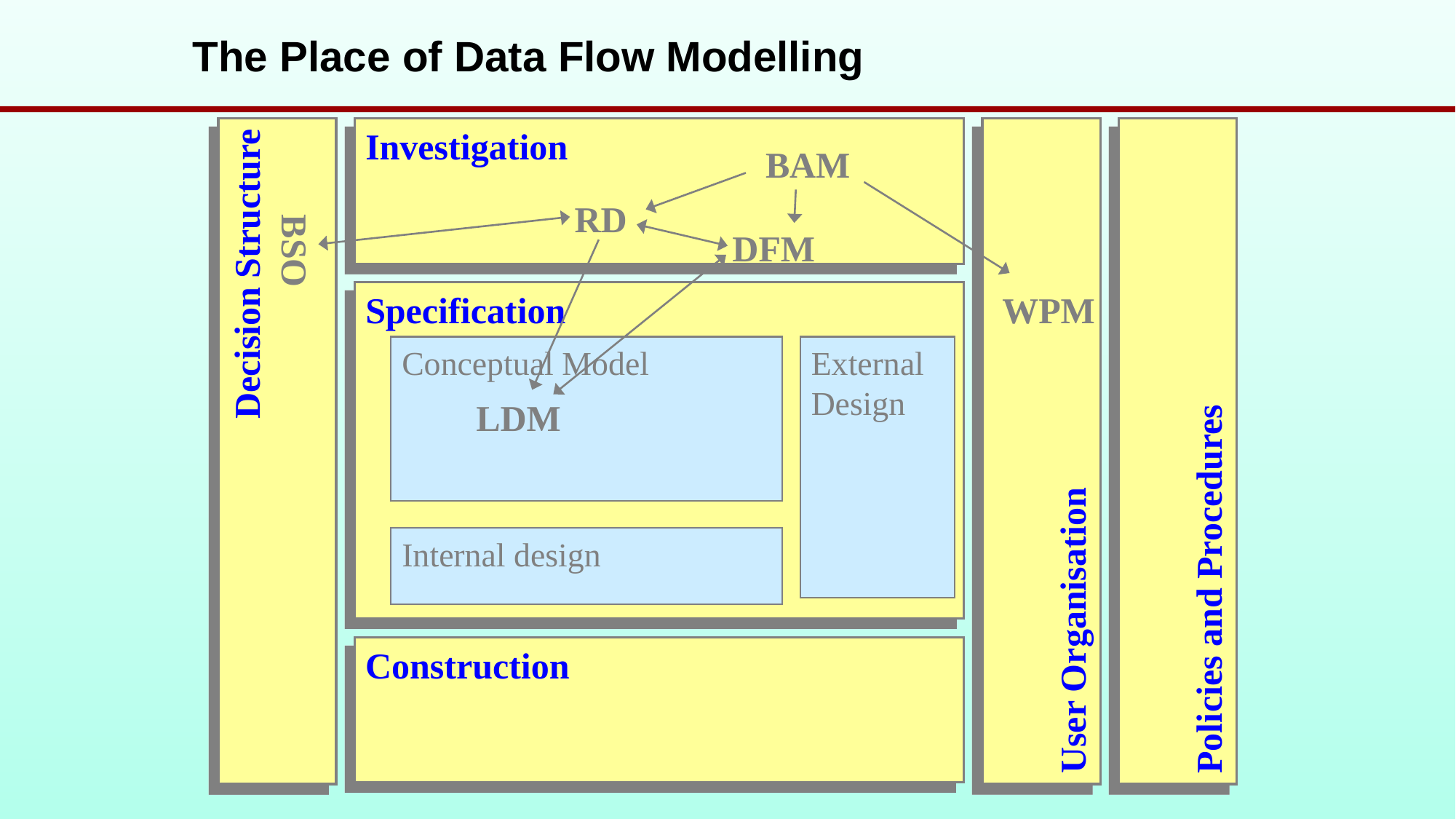

# The Place of Data Flow Modelling
Investigation
BAM

RD

DFM

BSO

Specification
WPM
Conceptual Model

External Design

LDM

User Organisation

Policies and Procedures
Decision Structure
Internal design

Construction